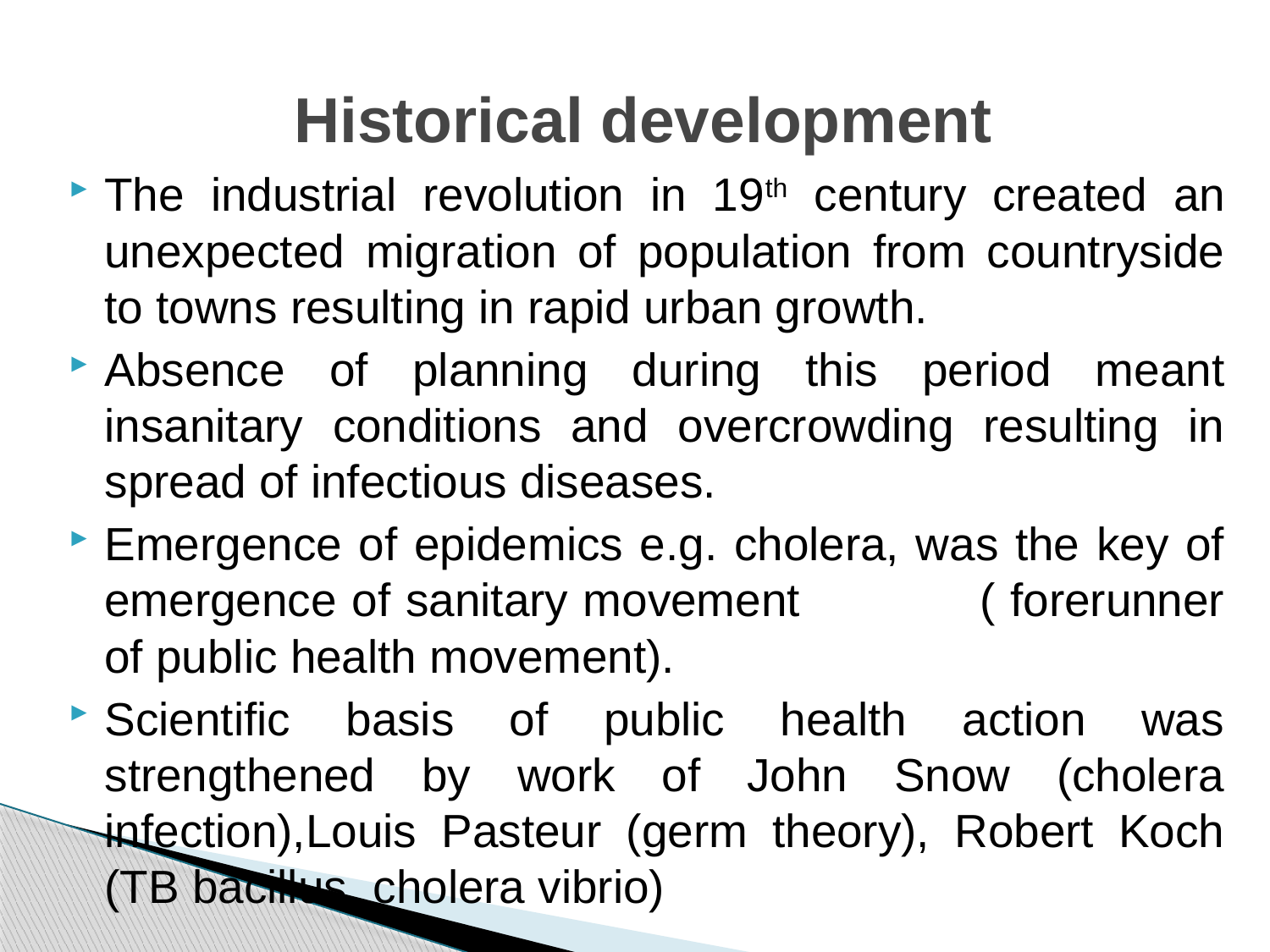

# Historical development
The industrial revolution in 19th century created an unexpected migration of population from countryside to towns resulting in rapid urban growth.
Absence of planning during this period meant insanitary conditions and overcrowding resulting in spread of infectious diseases.
Emergence of epidemics e.g. cholera, was the key of emergence of sanitary movement            ( forerunner of public health movement).
Scientific basis of public health action was strengthened by work of John Snow (cholera infection),Louis Pasteur (germ theory), Robert Koch (TB bacillus, cholera vibrio)